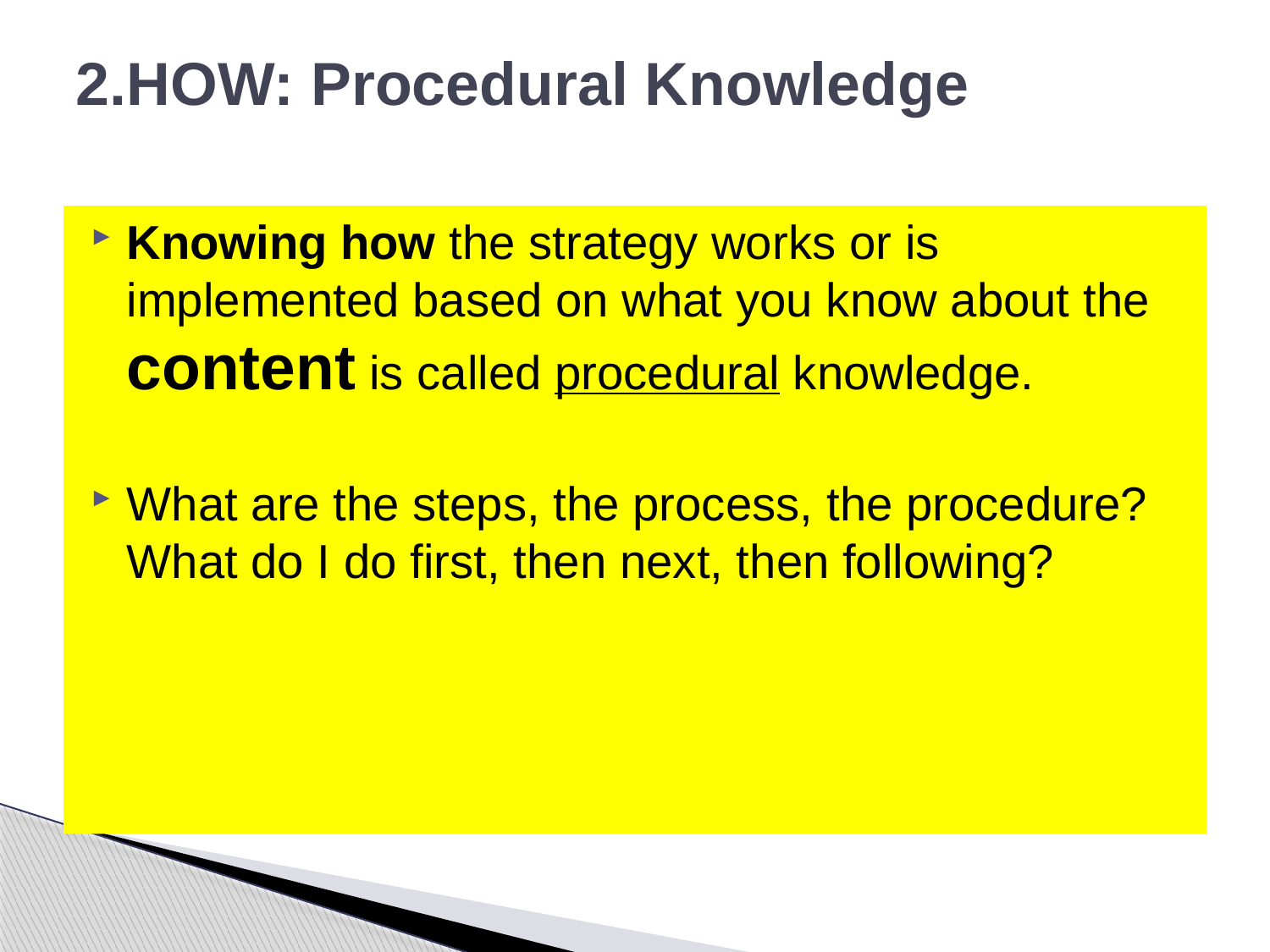

# 2.HOW: Procedural Knowledge
Knowing how the strategy works or is implemented based on what you know about the content is called procedural knowledge.

What are the steps, the process, the procedure? What do I do first, then next, then following?